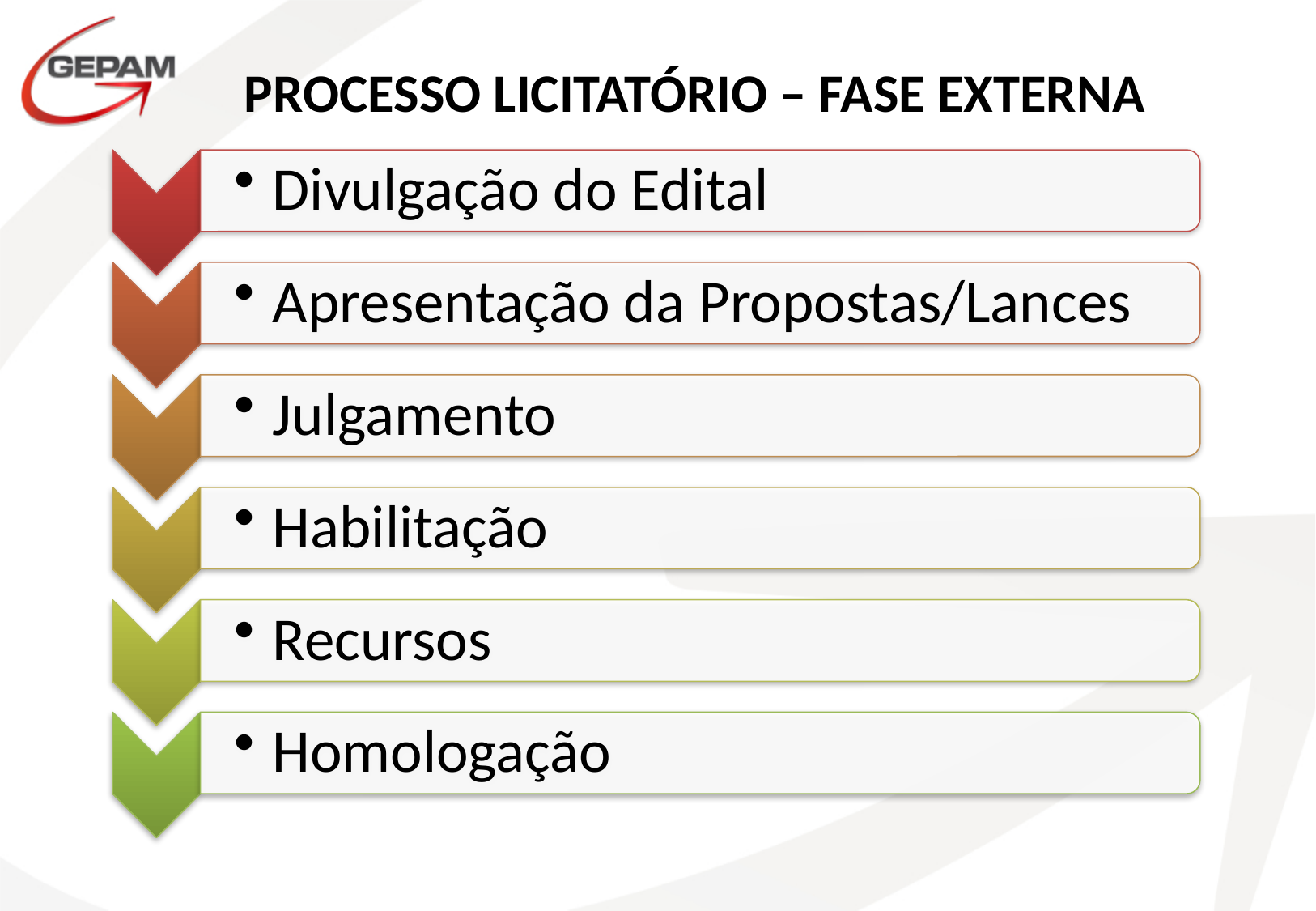

PROCESSO LICITATÓRIO – FASE EXTERNA

Divulgação do Edital

Apresentação da Propostas/Lances

Julgamento

Habilitação

Recursos

Homologação